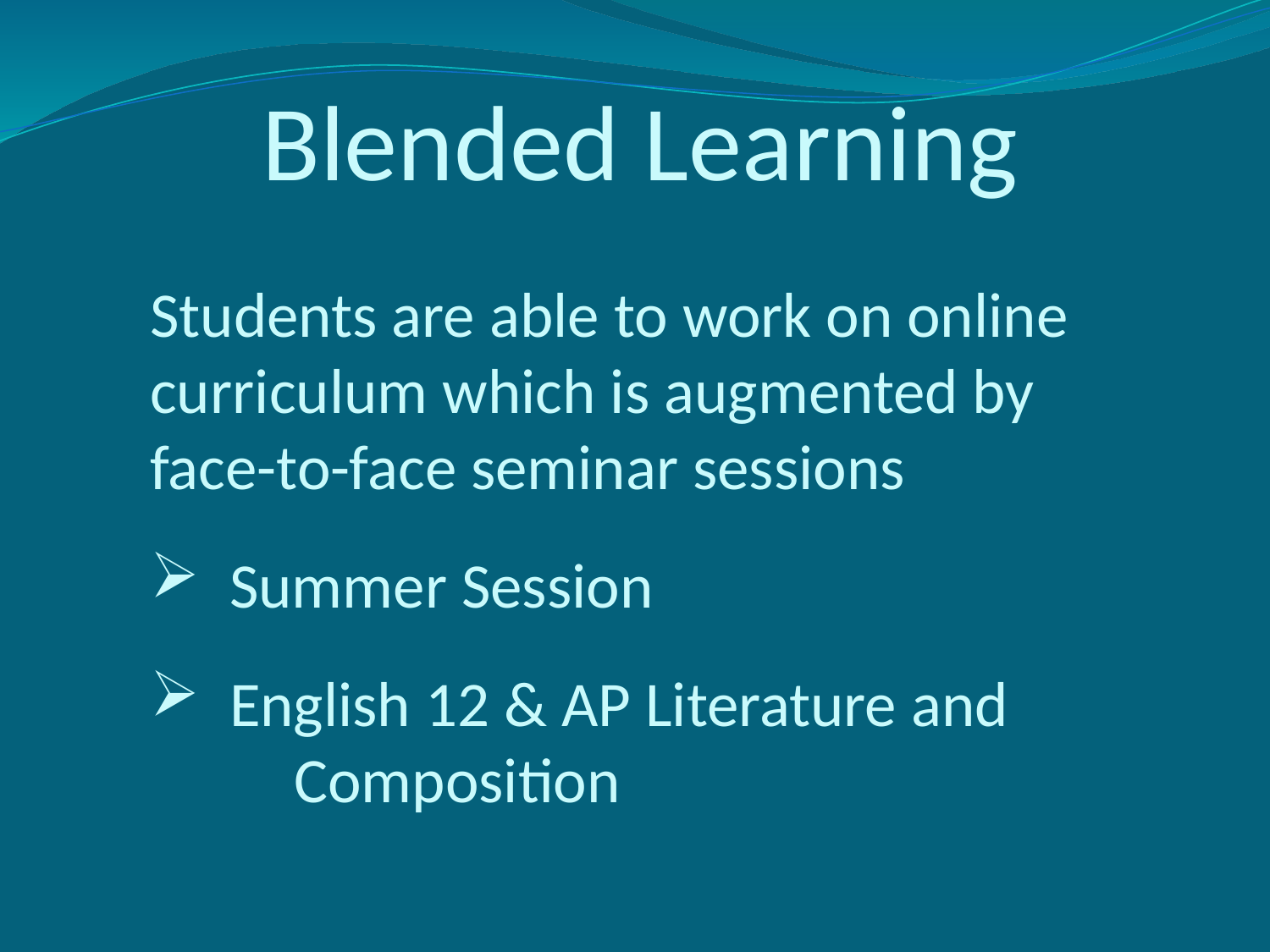

# Blended Learning
Students are able to work on online curriculum which is augmented by face-to-face seminar sessions

  Summer Session

  English 12 & AP Literature and
          Composition